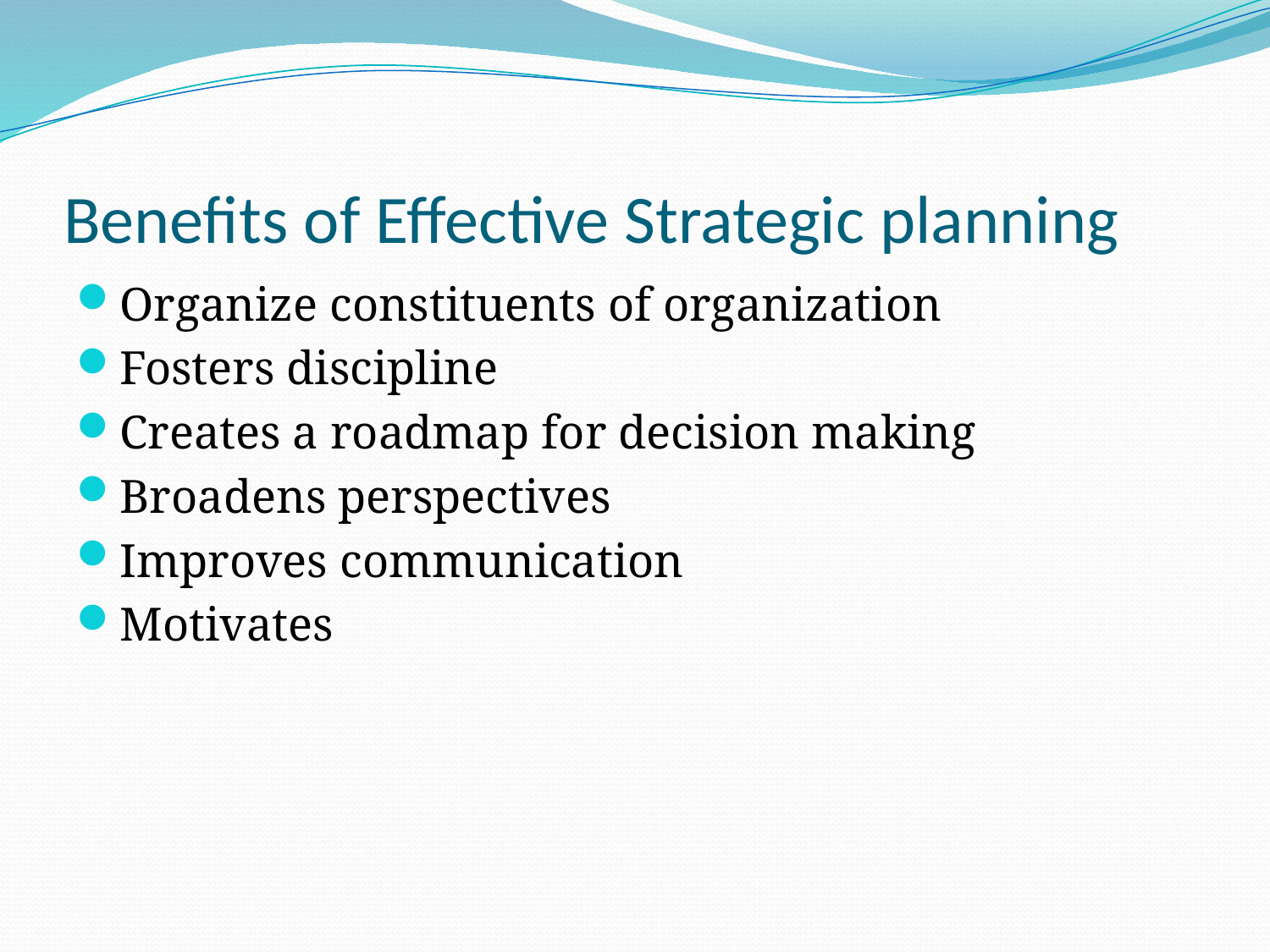

# Benefits of Effective Strategic planning
Organize constituents of organization
Fosters discipline
Creates a roadmap for decision making
Broadens perspectives
Improves communication
Motivates